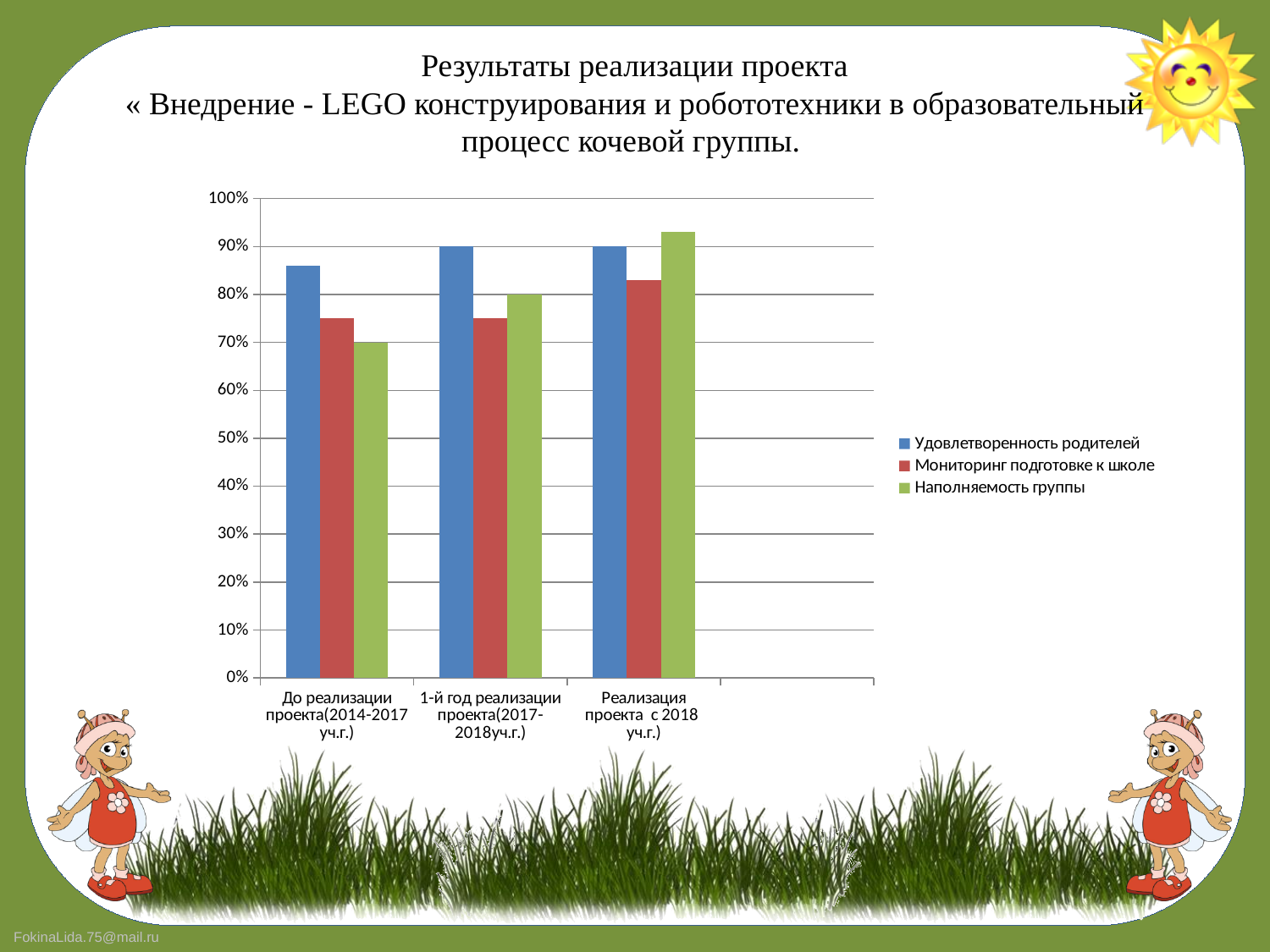

# Результаты реализации проекта « Внедрение - LEGO конструирования и робототехники в образовательный процесс кочевой группы.

### Chart

| Category | Удовлетворенность родителей | Мониторинг подготовке к школе | Наполняемость группы |
|---|---|---|---|
| До реализации проекта(2014-2017 уч.г.) | 0.86 | 0.75 | 0.7 |
| 1-й год реализации проекта(2017-2018уч.г.) | 0.9 | 0.75 | 0.8 |
| Реализация проекта  с 2018  уч.г.) | 0.9 | 0.83 | 0.93 |